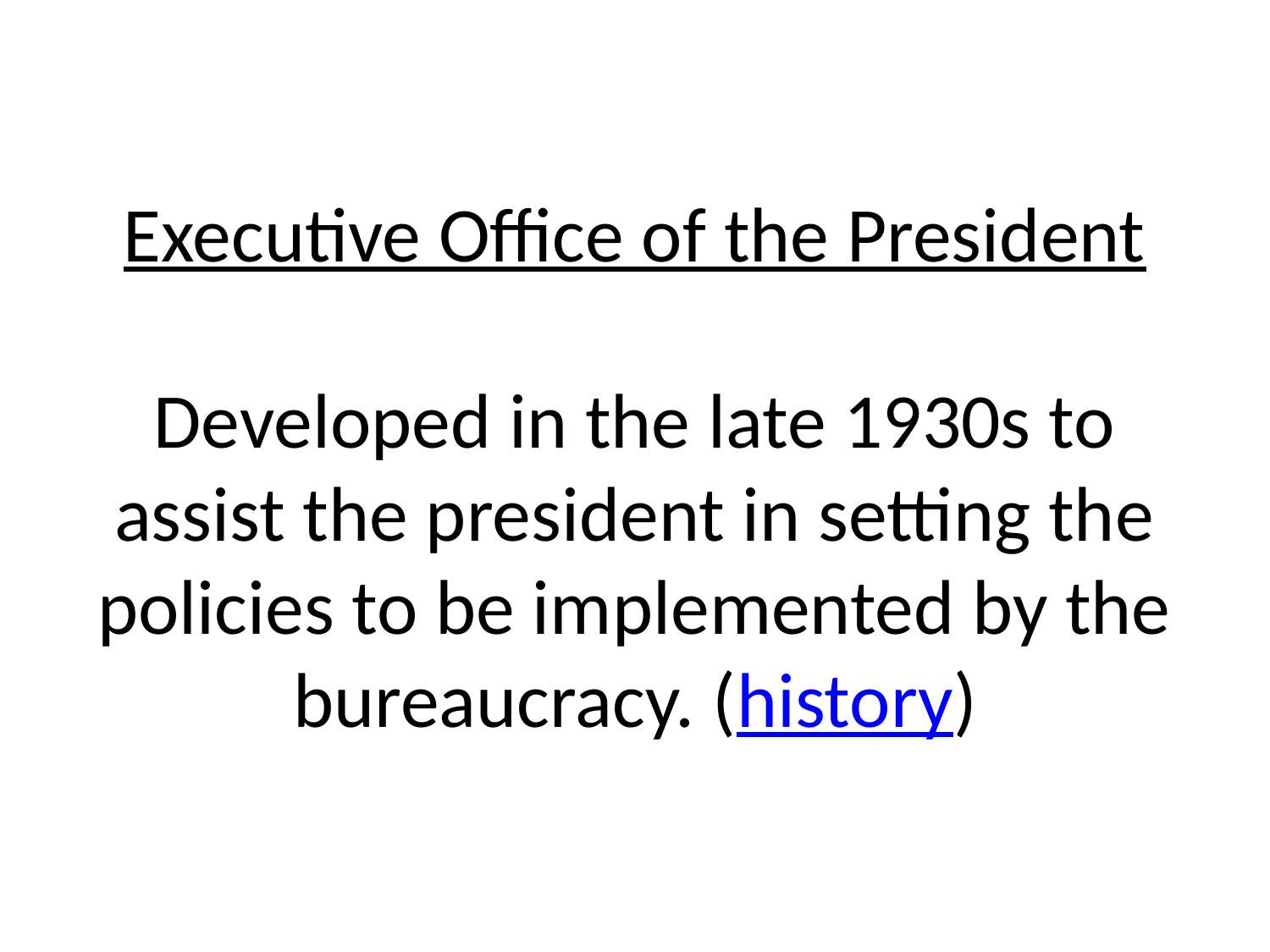

# Executive Office of the President Developed in the late 1930s to assist the president in setting the policies to be implemented by the bureaucracy. (history)